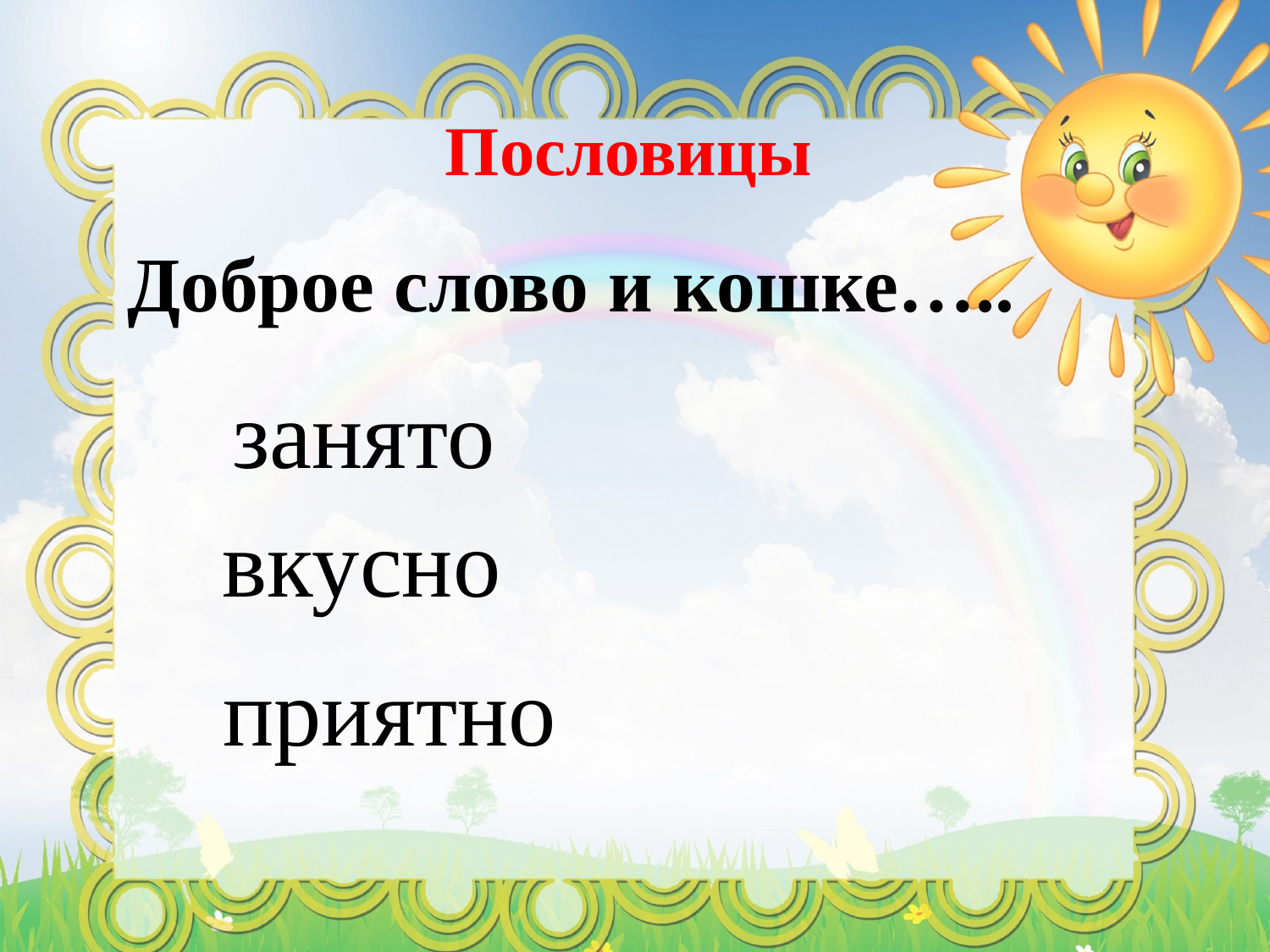

# Пословицы
Доброе слово и кошке…..
занято
вкусно
приятно